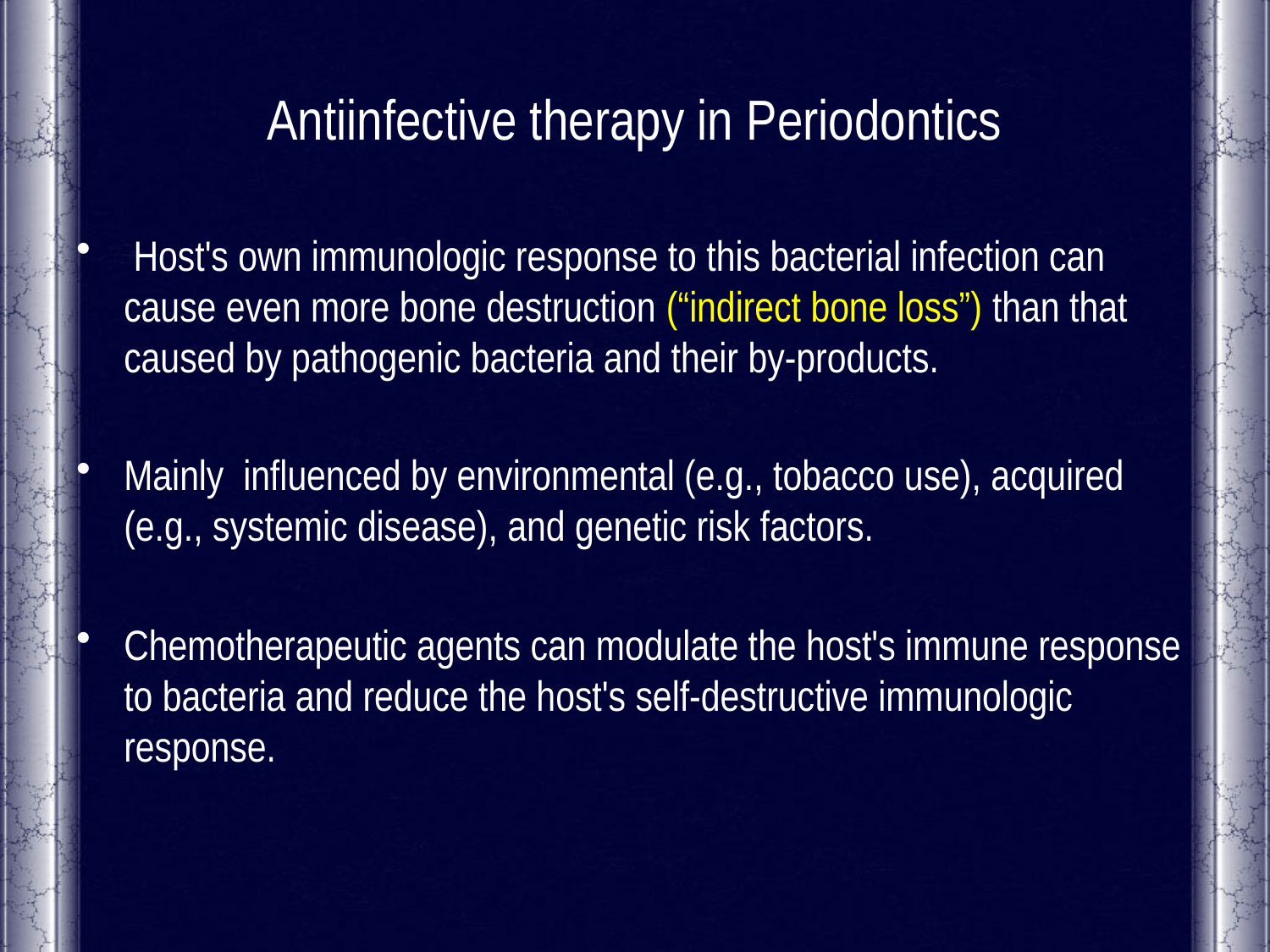

# Antiinfective therapy in Periodontics
 Host's own immunologic response to this bacterial infection can cause even more bone destruction (“indirect bone loss”) than that caused by pathogenic bacteria and their by-products.

Mainly  influenced by environmental (e.g., tobacco use), acquired (e.g., systemic disease), and genetic risk factors.

Chemotherapeutic agents can modulate the host's immune response to bacteria and reduce the host's self-destructive immunologic response.